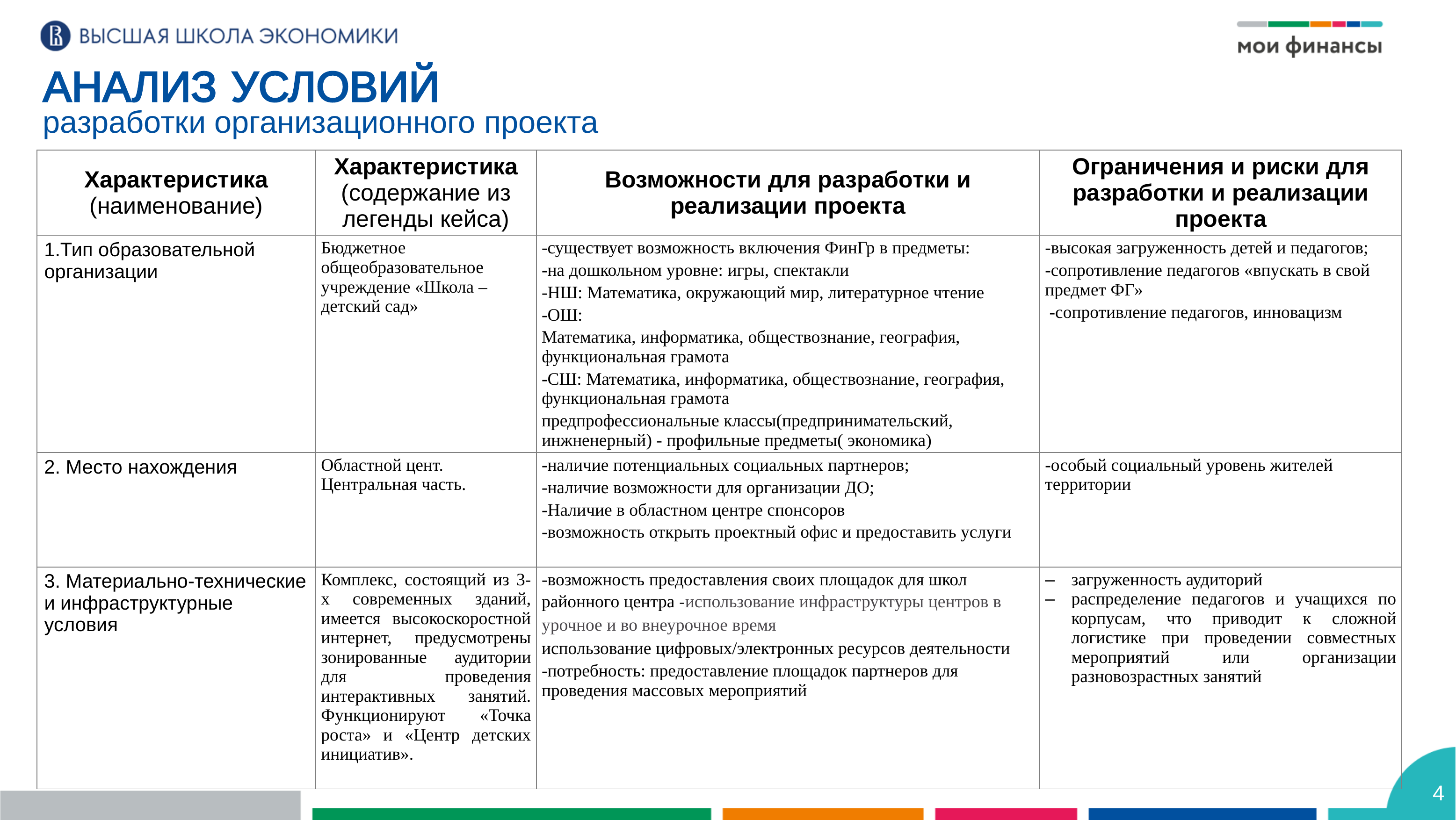

АНАЛИЗ УСЛОВИЙ
разработки организационного проекта
| Характеристика (наименование) | Характеристика (содержание из легенды кейса) | Возможности для разработки и реализации проекта | Ограничения и риски для разработки и реализации проекта |
| --- | --- | --- | --- |
| 1.Тип образовательной организации | Бюджетное общеобразовательное учреждение «Школа – детский сад» | -существует возможность включения ФинГр в предметы: -на дошкольном уровне: игры, спектакли -НШ: Математика, окружающий мир, литературное чтение -ОШ: Математика, информатика, обществознание, география, функциональная грамота -СШ: Математика, информатика, обществознание, география, функциональная грамота предпрофессиональные классы(предпринимательский, инжненерный) - профильные предметы( экономика) | -высокая загруженность детей и педагогов; -сопротивление педагогов «впускать в свой предмет ФГ» -сопротивление педагогов, инновацизм |
| 2. Место нахождения | Областной цент. Центральная часть. | -наличие потенциальных социальных партнеров; -наличие возможности для организации ДО; -Наличие в областном центре спонсоров -возможность открыть проектный офис и предоставить услуги | -особый социальный уровень жителей территории |
| 3. Материально-технические и инфраструктурные условия | Комплекс, состоящий из 3-х современных зданий, имеется высокоскоростной интернет, предусмотрены зонированные аудитории для проведения интерактивных занятий. Функционируют «Точка роста» и «Центр детских инициатив». | -возможность предоставления своих площадок для школ районного центра -использование инфраструктуры центров в урочное и во внеурочное время использование цифровых/электронных ресурсов деятельности -потребность: предоставление площадок партнеров для проведения массовых мероприятий | загруженность аудиторий распределение педагогов и учащихся по корпусам, что приводит к сложной логистике при проведении совместных мероприятий или организации разновозрастных занятий |
4